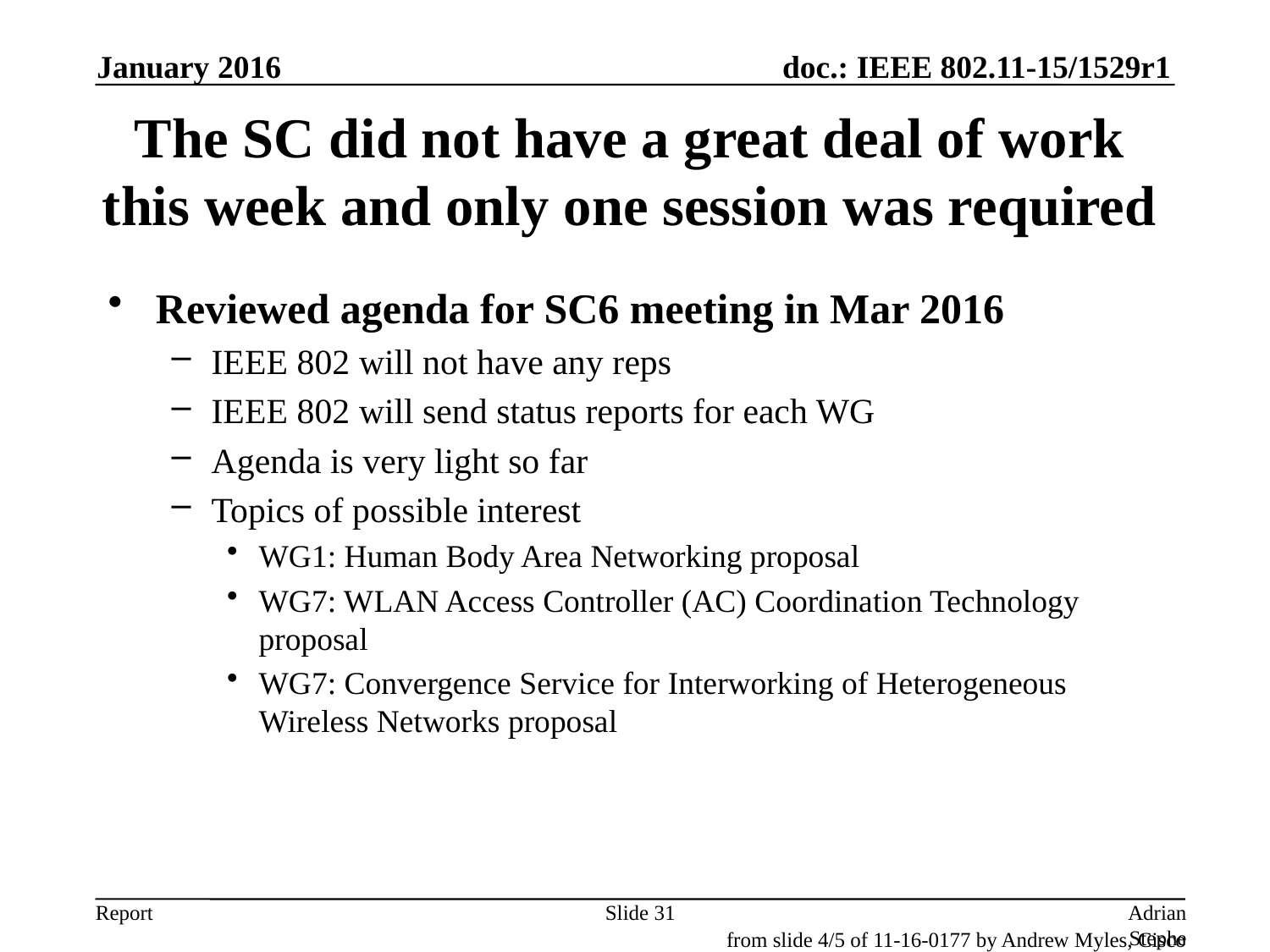

January 2016
# The SC did not have a great deal of work this week and only one session was required
Reviewed agenda for SC6 meeting in Mar 2016
IEEE 802 will not have any reps
IEEE 802 will send status reports for each WG
Agenda is very light so far
Topics of possible interest
WG1: Human Body Area Networking proposal
WG7: WLAN Access Controller (AC) Coordination Technology proposal
WG7: Convergence Service for Interworking of Heterogeneous Wireless Networks proposal

Slide 31
Adrian Stephens, Intel Corporation
from slide 4/5 of 11-16-0177 by Andrew Myles, Cisco